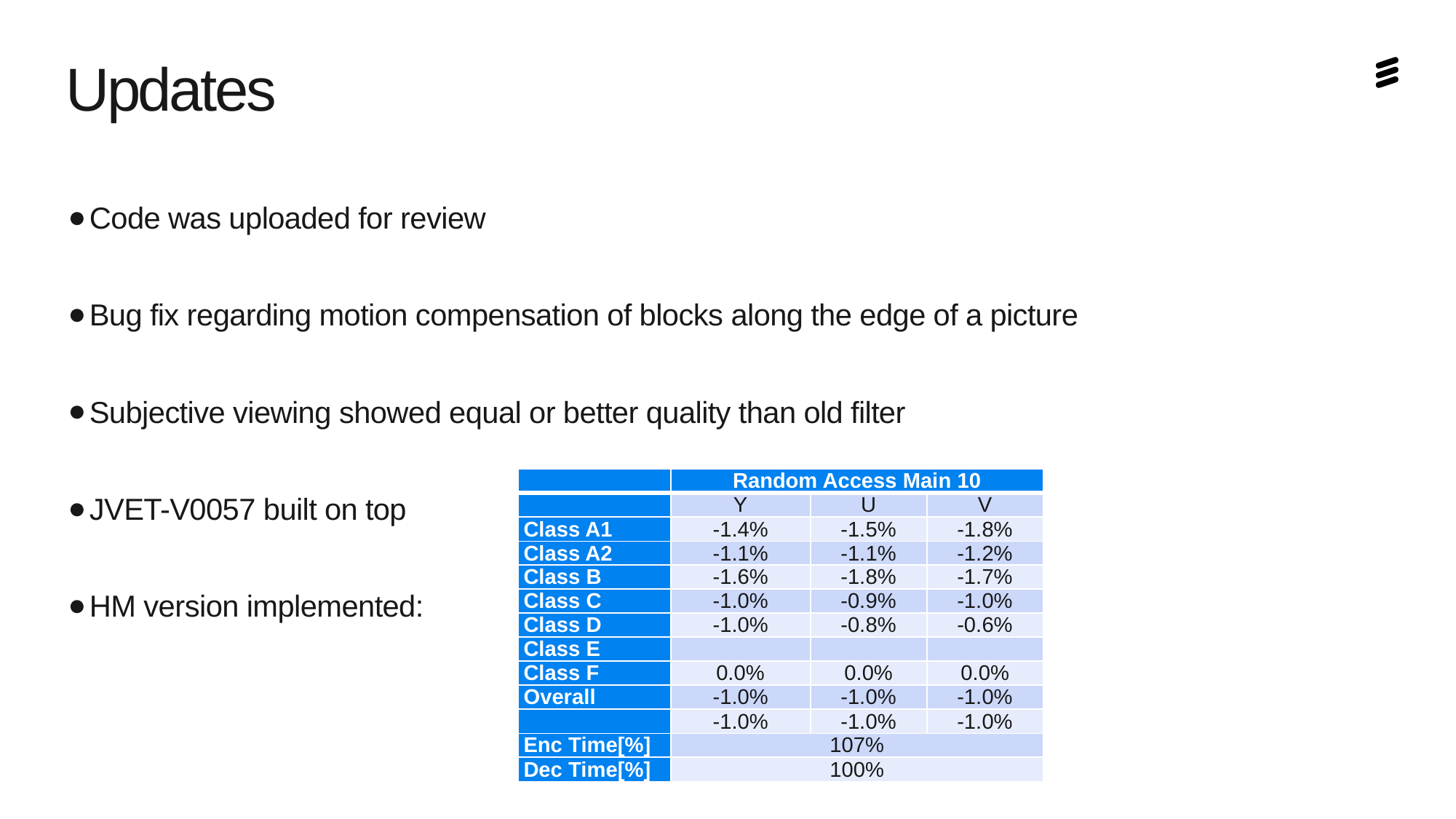

# Updates
Code was uploaded for review

Bug fix regarding motion compensation of blocks along the edge of a picture

Subjective viewing showed equal or better quality than old filter

JVET-V0057 built on top

HM version implemented:

|  | Random Access Main 10 |  |  |
| --- | --- | --- | --- |
|  | Y | U | V |
| Class A1 | -1.4% | -1.5% | -1.8% |
| Class A2 | -1.1% | -1.1% | -1.2% |
| Class B | -1.6% | -1.8% | -1.7% |
| Class C | -1.0% | -0.9% | -1.0% |
| Class D | -1.0% | -0.8% | -0.6% |
| Class E |  |  |  |
| Class F | 0.0% | 0.0% | 0.0% |
| Overall | -1.0% | -1.0% | -1.0% |
|  | -1.0% | -1.0% | -1.0% |
| Enc Time[%] | 107% |  |  |
| Dec Time[%] | 100% |  |  |